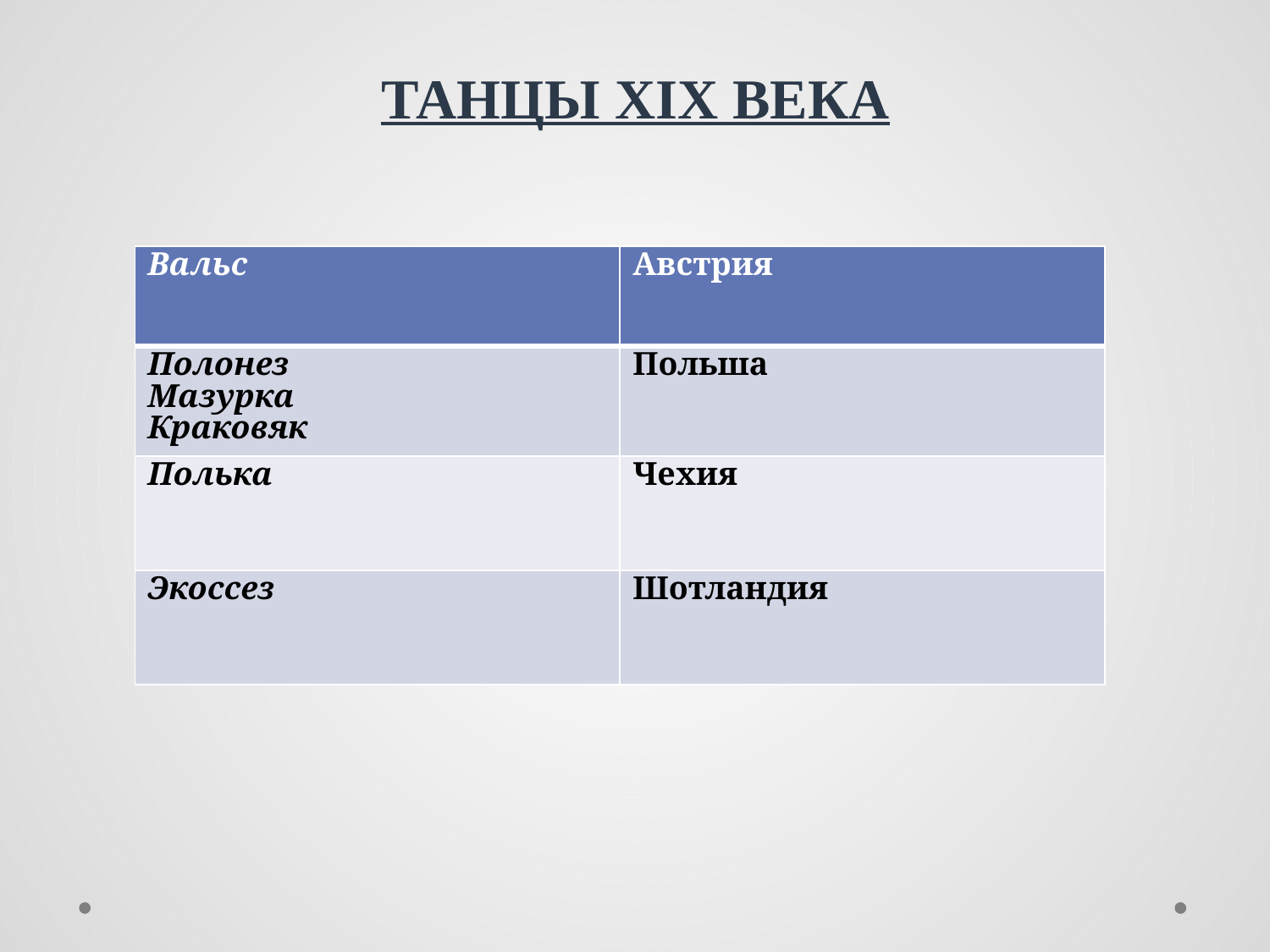

ТАНЦЫ XIX ВЕКА

| Вальс | Австрия |
| --- | --- |
| Полонез Мазурка Краковяк | Польша |
| Полька | Чехия |
| Экоссез | Шотландия |